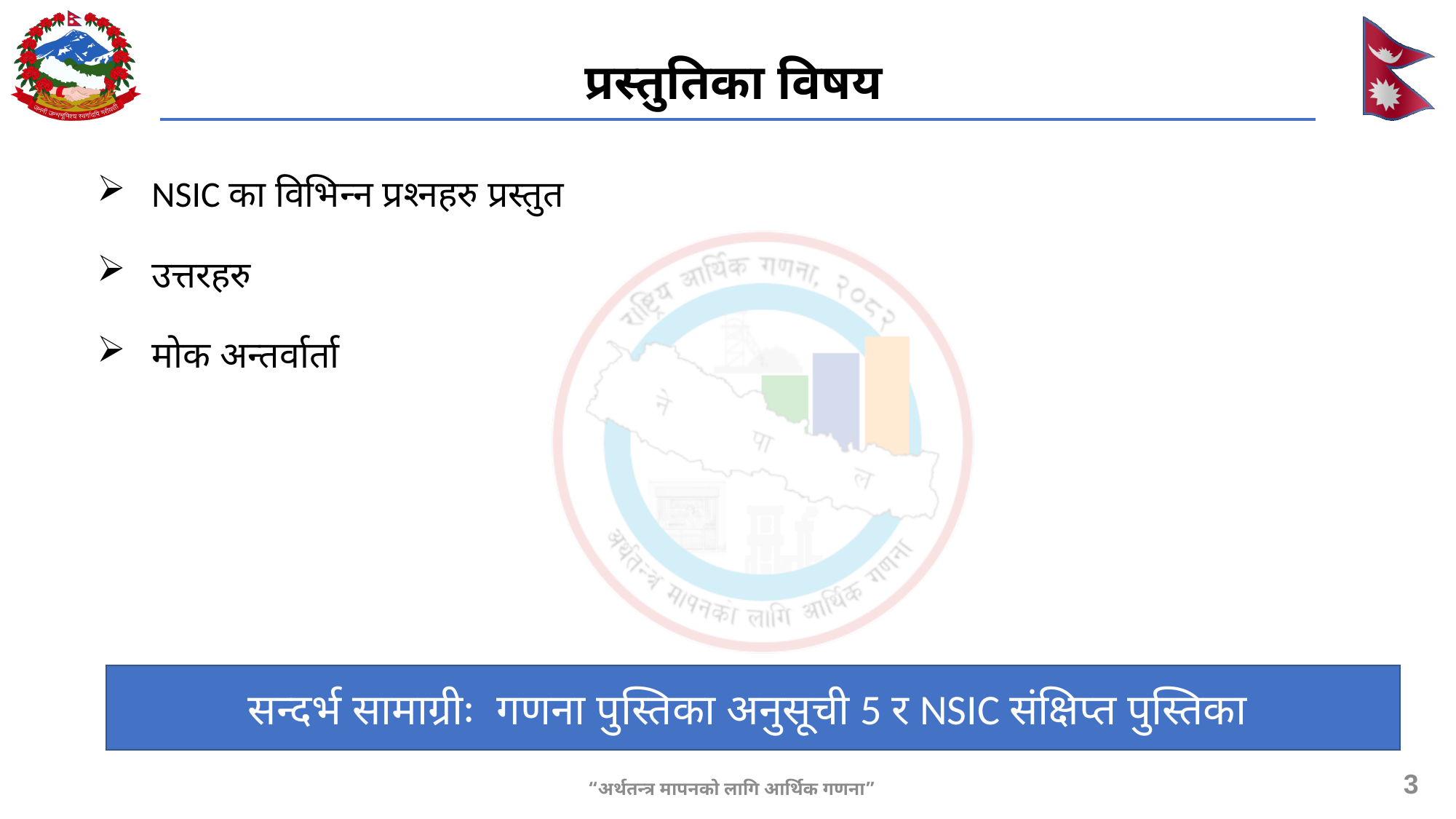

# प्रस्तुतिका विषय
NSIC का विभिन्न प्रश्नहरु प्रस्तुत
उत्तरहरु
मोक अन्तर्वार्ता

सन्दर्भ सामाग्रीः  गणना पुस्तिका अनुसूची 5 र NSIC संक्षिप्त पुस्तिका
3
“अर्थतन्त्र मापनको लागि आर्थिक गणना”